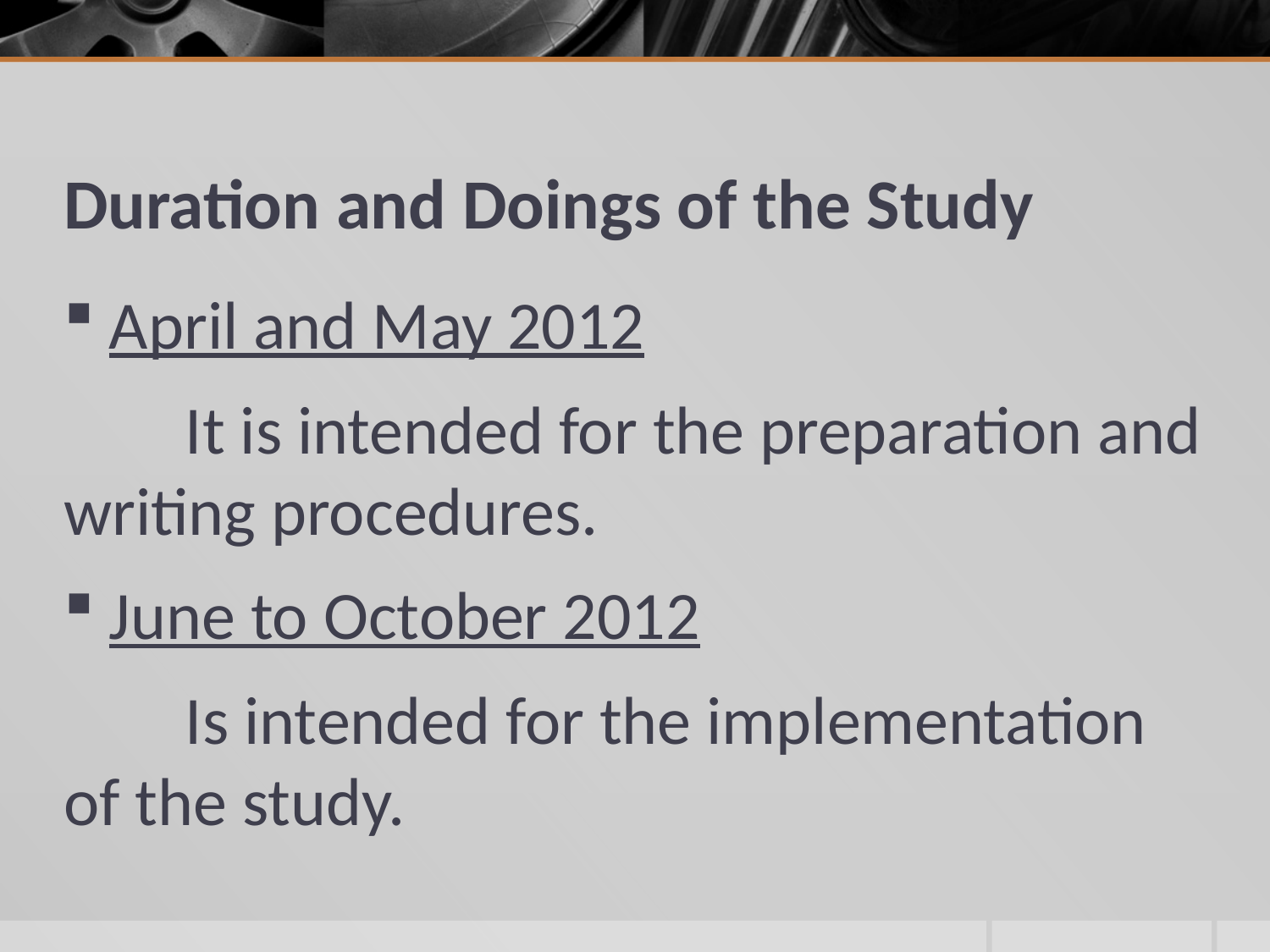

# Duration and Doings of the Study
April and May 2012
	It is intended for the preparation and writing procedures.
June to October 2012
	Is intended for the implementation of the study.